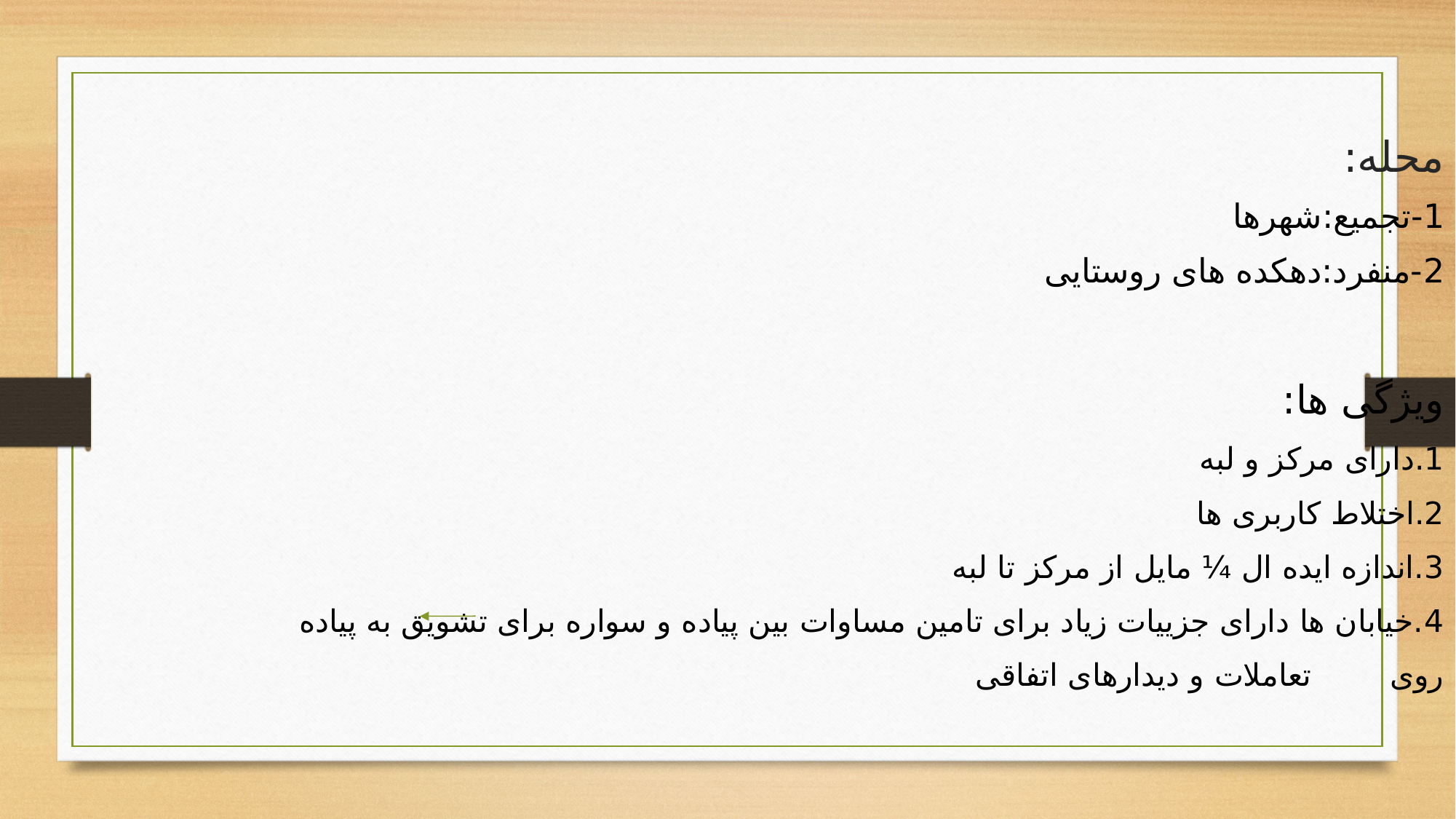

محله:
1-تجمیع:شهرها
2-منفرد:دهکده های روستایی

ویژگی ها:
1.دارای مرکز و لبه
2.اختلاط کاربری ها
3.اندازه ایده ال ¼ مایل از مرکز تا لبه
4.خیابان ها دارای جزییات زیاد برای تامین مساوات بین پیاده و سواره برای تشویق به پیاده روی        تعاملات و دیدارهای اتفاقی